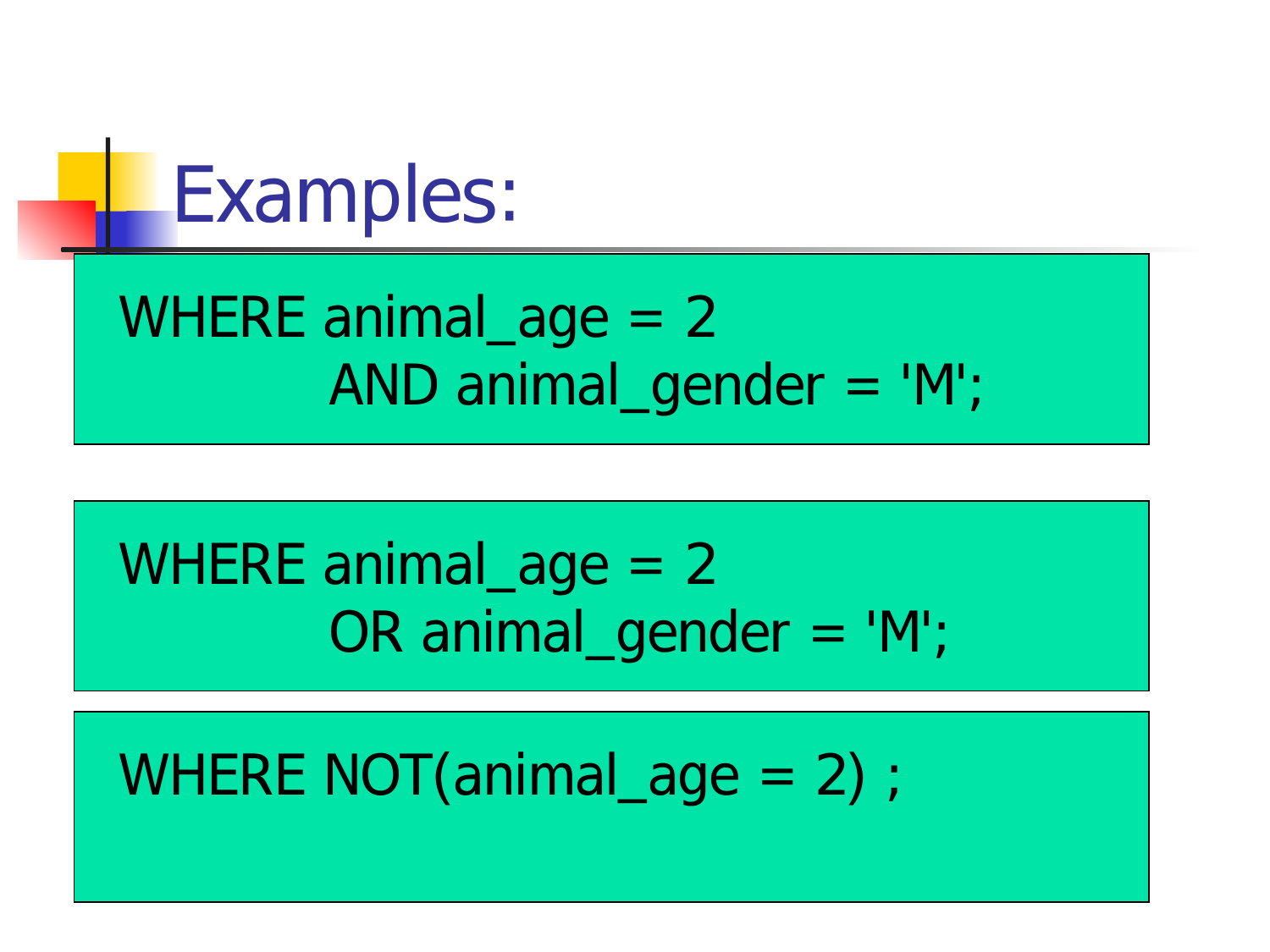

# Examples:

WHERE animal_age = 2
            AND animal_gender = 'M';

WHERE animal_age = 2
            OR animal_gender = 'M';

WHERE NOT(animal_age = 2) ;